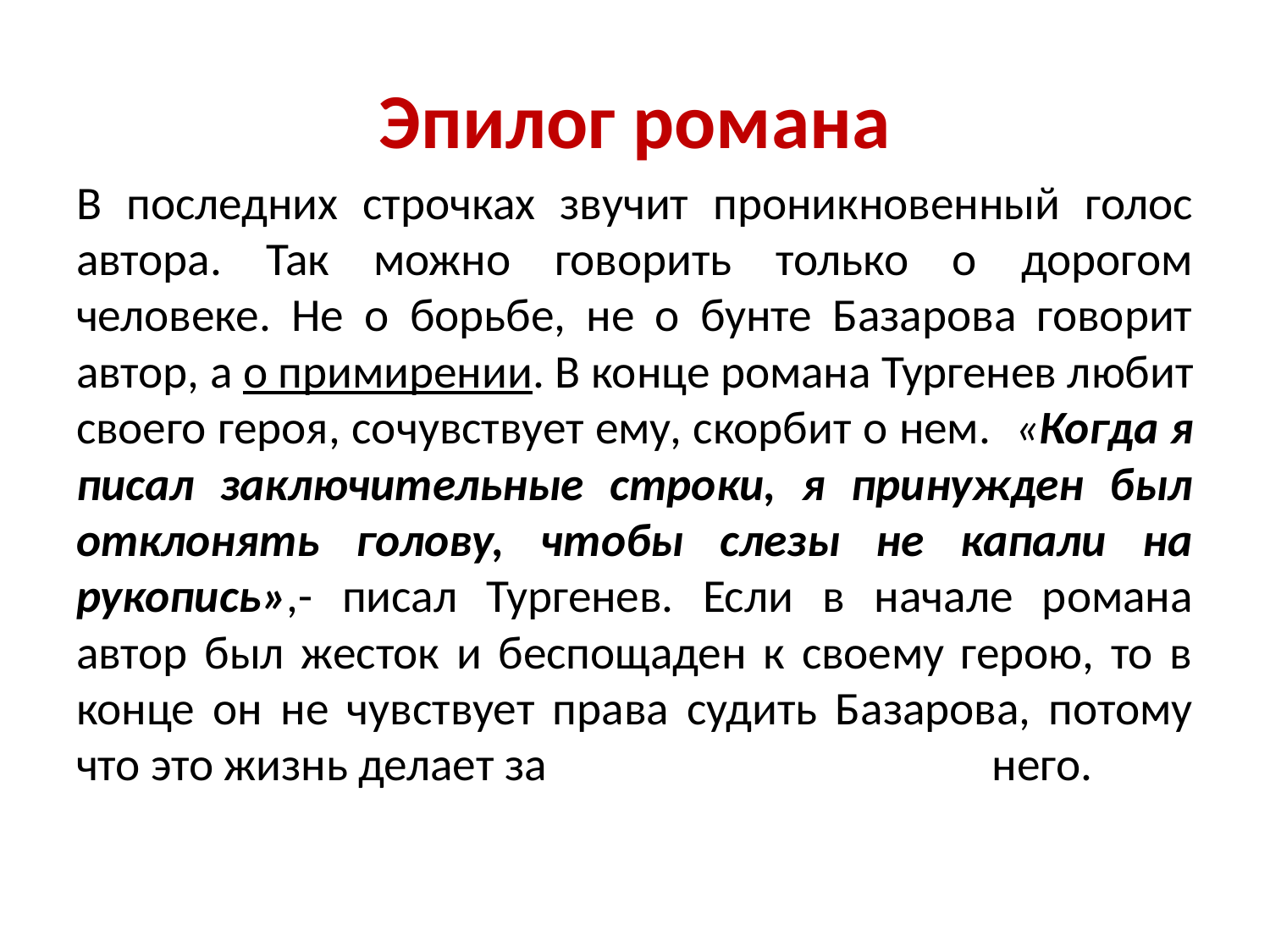

# Эпилог романа
В последних строчках звучит проникновенный голос автора. Так можно говорить только о дорогом человеке. Не о борьбе, не о бунте Базарова говорит автор, а о примирении. В конце романа Тургенев любит своего героя, сочувствует ему, скорбит о нем.  «Когда я писал заключительные строки, я принужден был отклонять голову, чтобы слезы не капали на рукопись»,- писал Тургенев. Если в начале романа автор был жесток и беспощаден к своему герою, то в конце он не чувствует права судить Базарова, потому что это жизнь делает за                                          него.